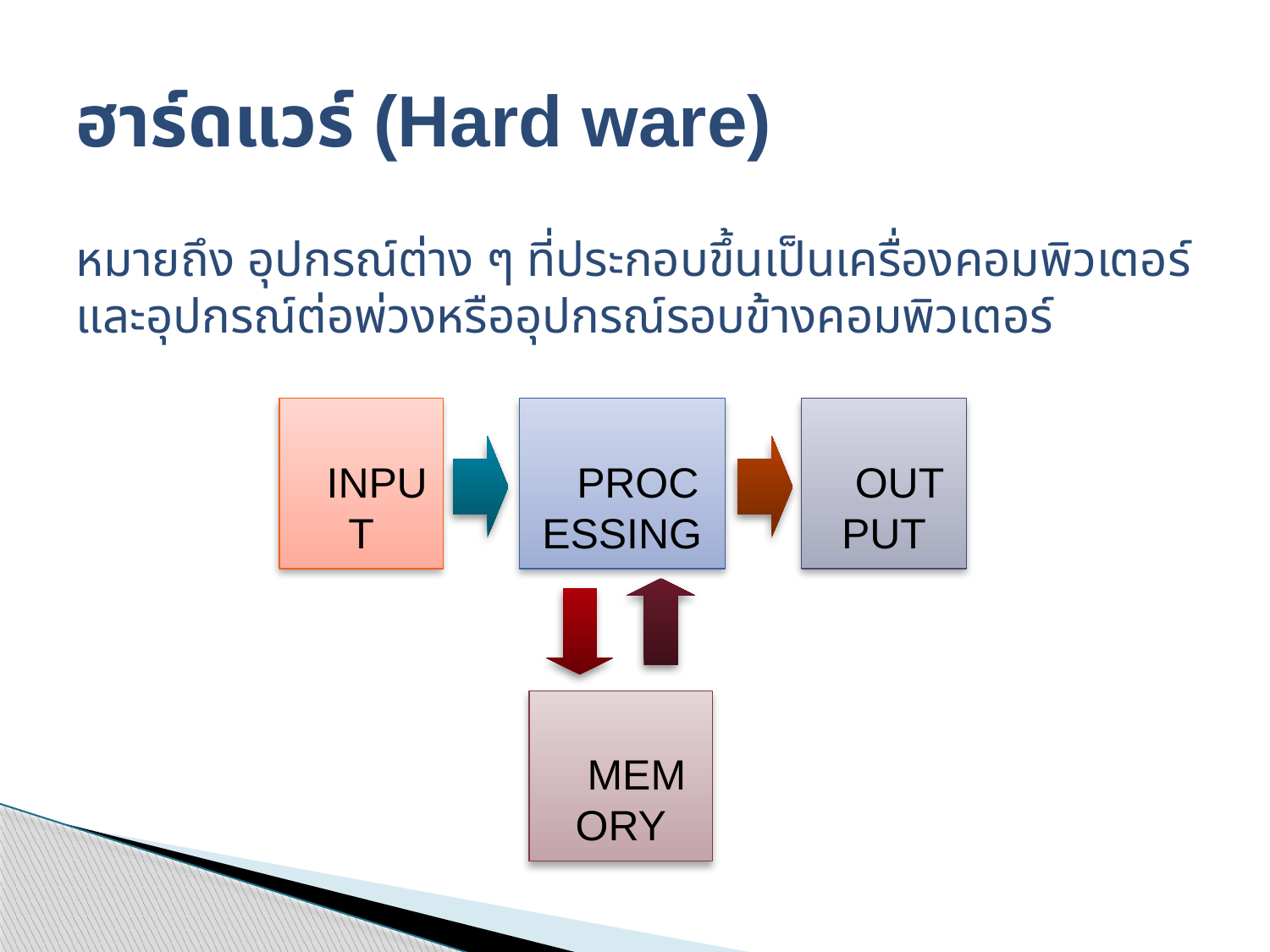

# ฮาร์ดแวร์ (Hard ware)
หมายถึง อุปกรณ์ต่าง ๆ ที่ประกอบขึ้นเป็นเครื่องคอมพิวเตอร์และอุปกรณ์ต่อพ่วงหรืออุปกรณ์รอบข้างคอมพิวเตอร์

INPUT

PROCESSING

OUTPUT

MEMORY